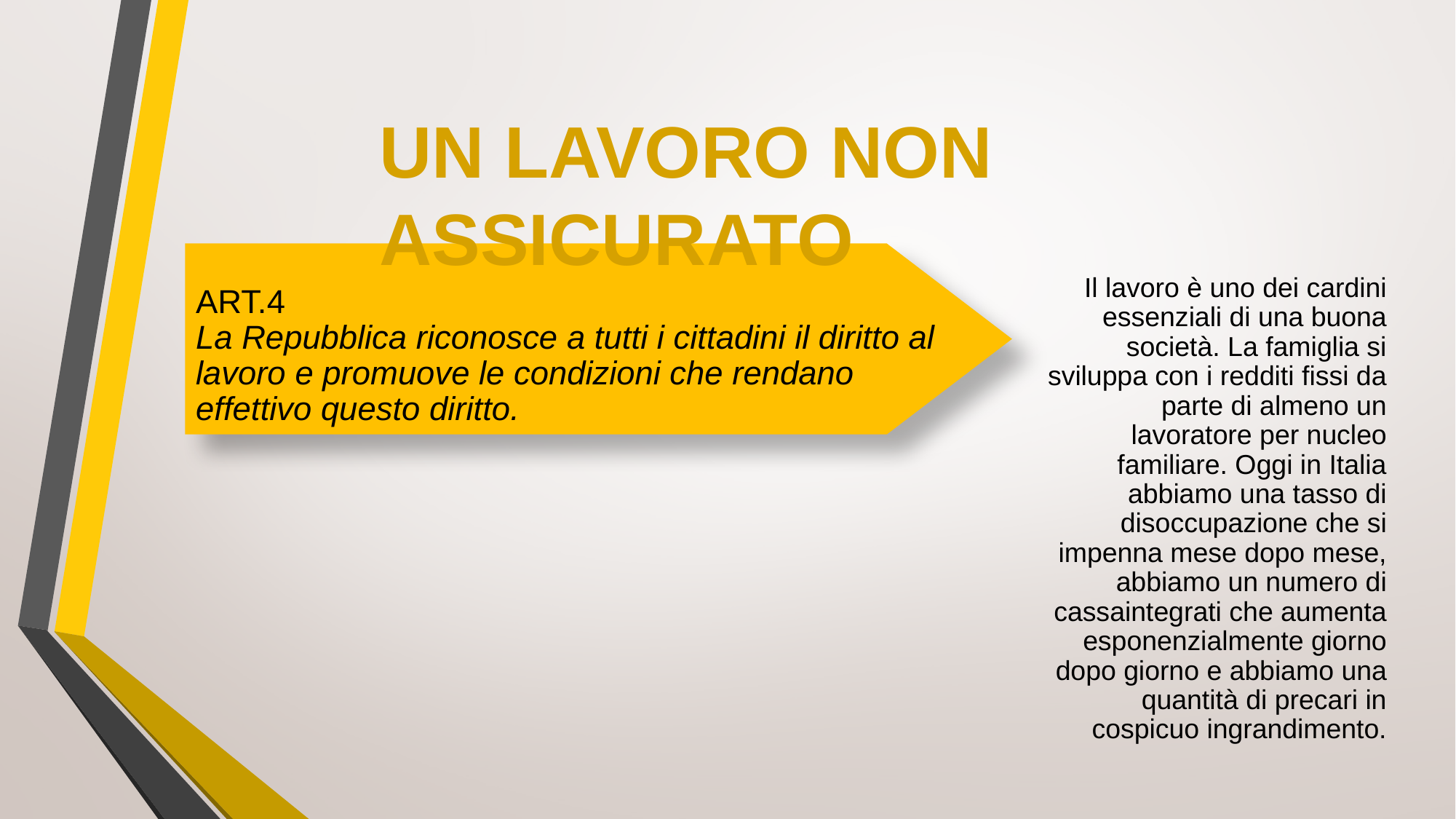

UN LAVORO NON ASSICURATO
ART.4
La Repubblica riconosce a tutti i cittadini il diritto al lavoro e promuove le condizioni che rendano effettivo questo diritto.
Il lavoro è uno dei cardini essenziali di una buona società. La famiglia si sviluppa con i redditi fissi da parte di almeno un lavoratore per nucleo familiare. Oggi in Italia abbiamo una tasso di disoccupazione che si impenna mese dopo mese, abbiamo un numero di cassaintegrati che aumenta esponenzialmente giorno dopo giorno e abbiamo una quantità di precari in cospicuo ingrandimento.